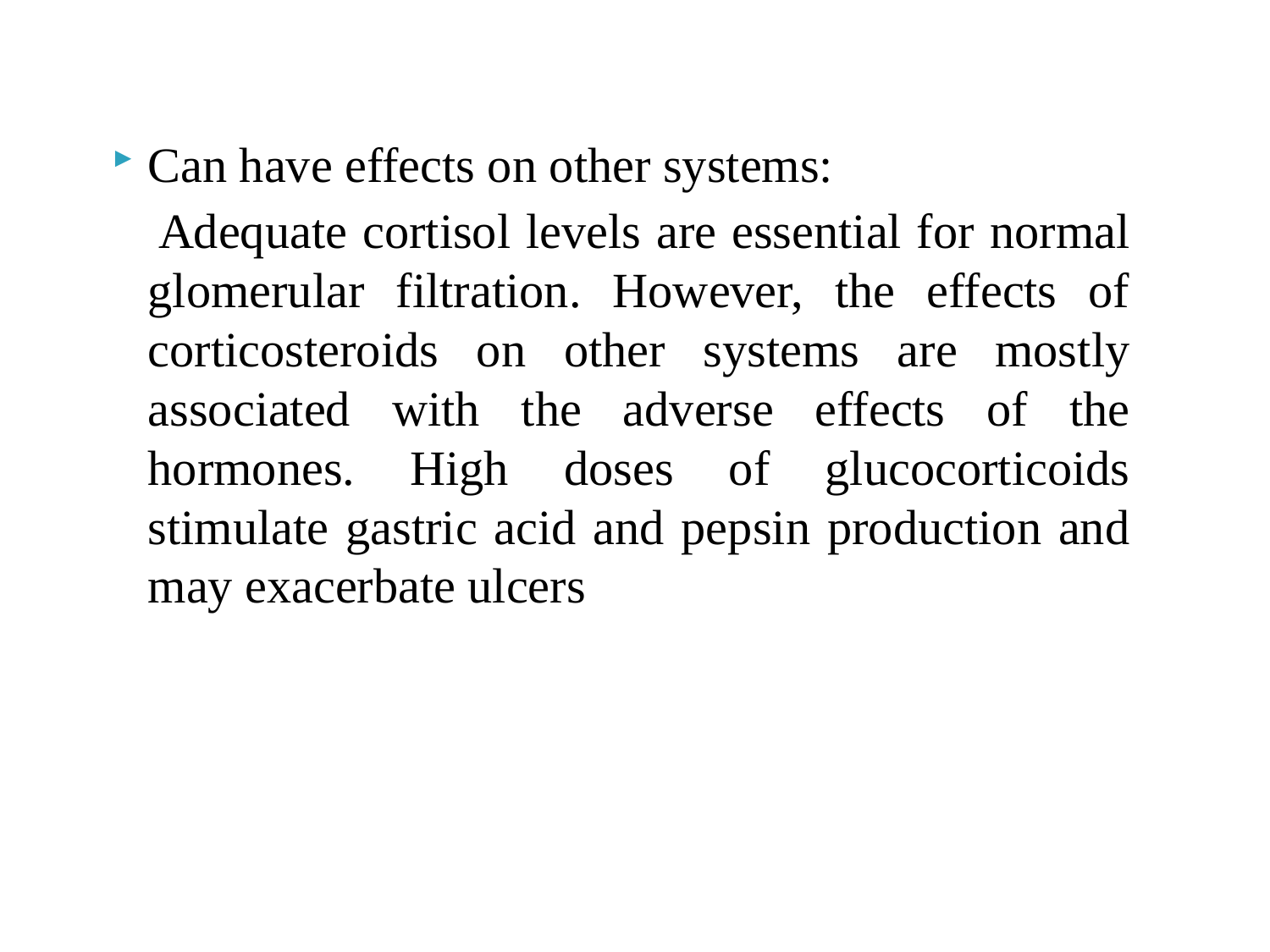

Can have effects on other systems:
   Adequate cortisol levels are essential for normal glomerular filtration. However, the effects of corticosteroids on other systems are mostly associated with the adverse effects of the hormones. High doses of glucocorticoids stimulate gastric acid and pepsin production and may exacerbate ulcers